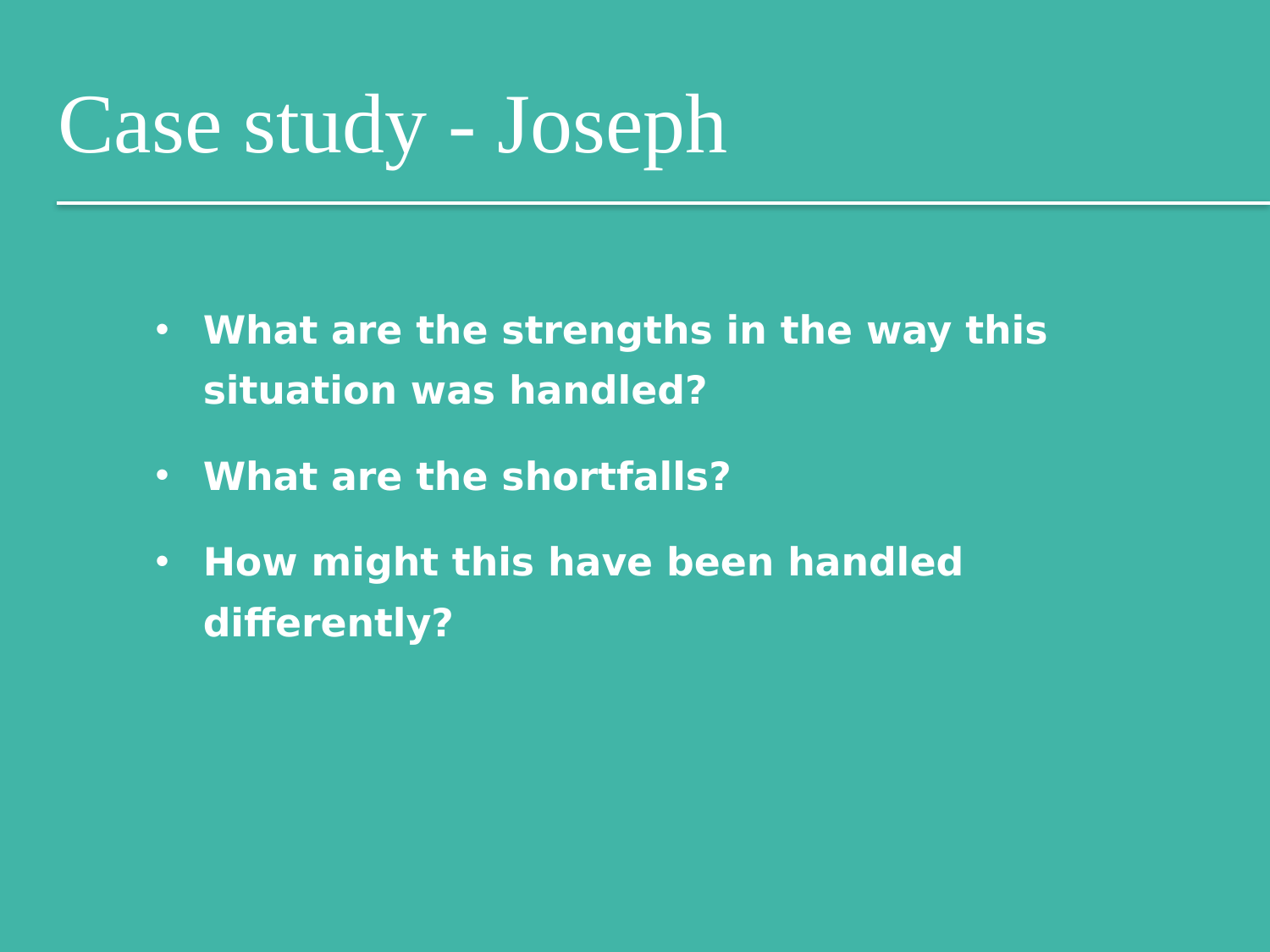

Case study - Joseph
What are the strengths in the way this situation was handled?
What are the shortfalls?
How might this have been handled differently?